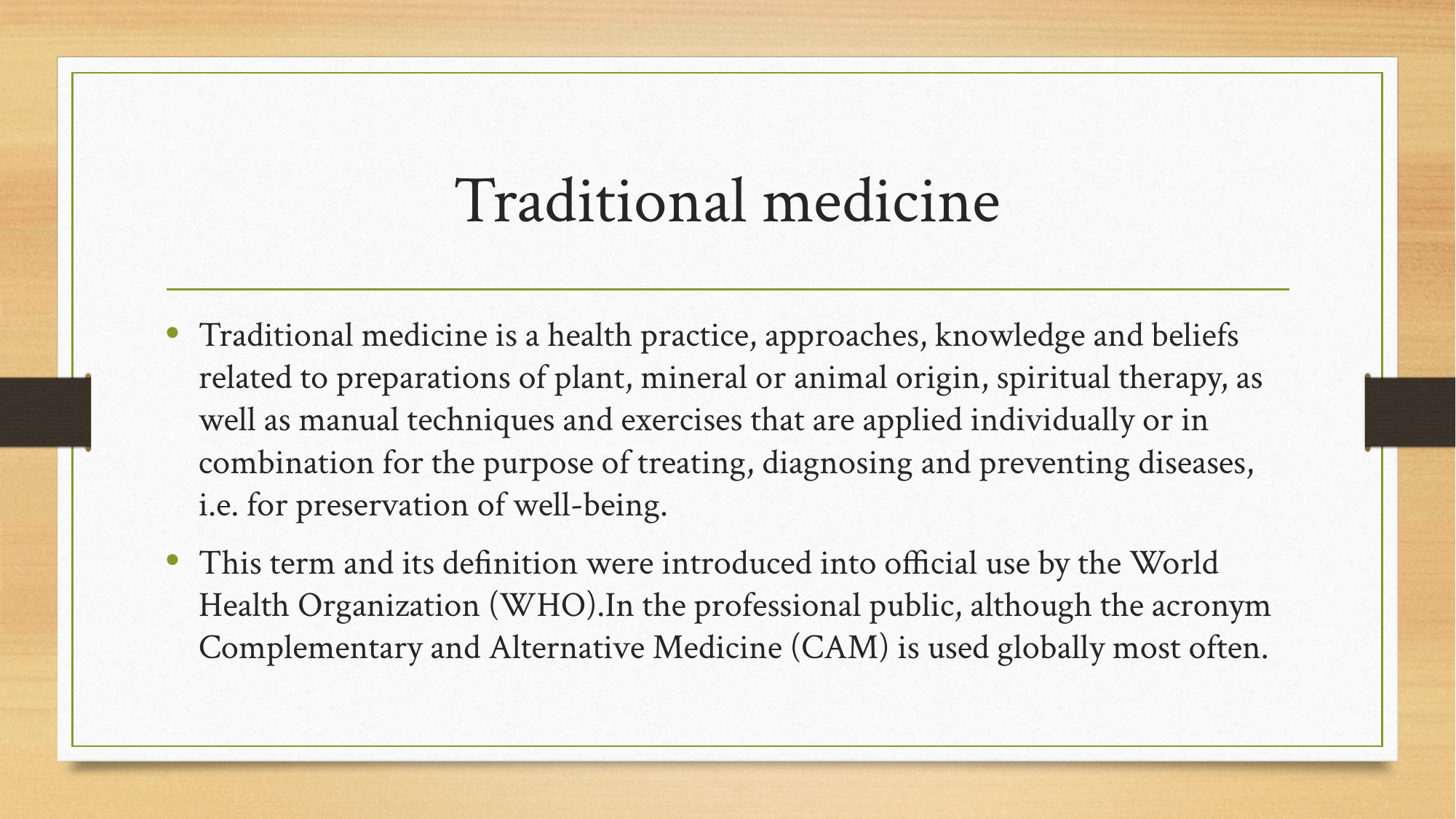

# Traditional medicine
Traditional medicine is a health practice, approaches, knowledge and beliefs related to preparations of plant, mineral or animal origin, spiritual therapy, as well as manual techniques and exercises that are applied individually or in combination for the purpose of treating, diagnosing and preventing diseases, i.e. for preservation of well-being.
This term and its definition were introduced into official use by the World Health Organization (WHO).In the professional public, although the acronym Complementary and Alternative Medicine (CAM) is used globally most often.